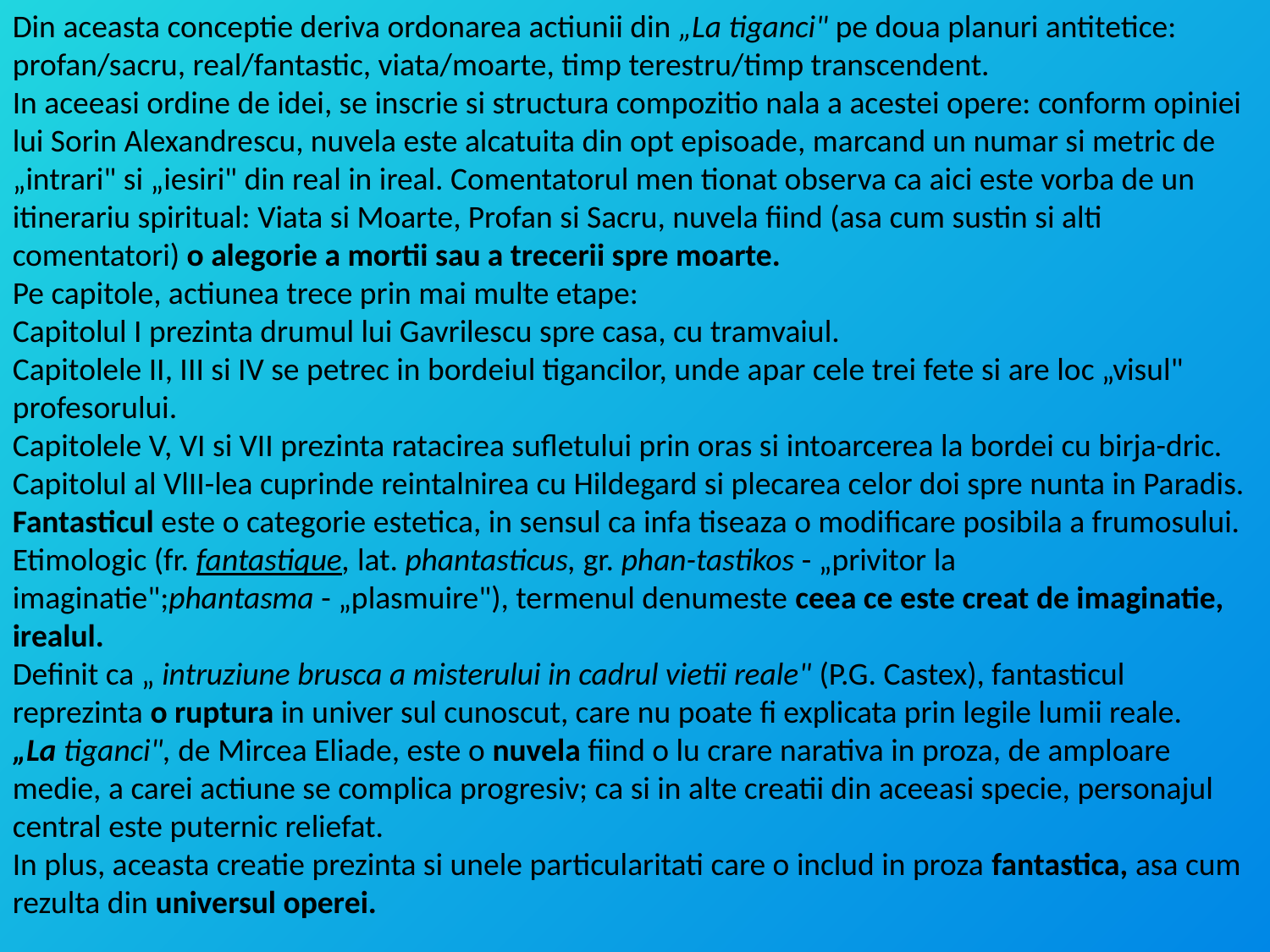

Din aceasta conceptie deriva ordonarea actiunii din „La tiganci" pe doua planuri antitetice: profan/sacru, real/fantastic, viata/moarte, timp terestru/timp transcendent.
In aceeasi ordine de idei, se inscrie si structura compozitio nala a acestei opere: conform opiniei lui Sorin Alexandrescu, nuvela este alcatuita din opt episoade, marcand un numar si metric de „intrari" si „iesiri" din real in ireal. Comentatorul men tionat observa ca aici este vorba de un itinerariu spiritual: Viata si Moarte, Profan si Sacru, nuvela fiind (asa cum sustin si alti comentatori) o alegorie a mortii sau a trecerii spre moarte.
Pe capitole, actiunea trece prin mai multe etape:
Capitolul I prezinta drumul lui Gavrilescu spre casa, cu tramvaiul.
Capitolele II, III si IV se petrec in bordeiul tigancilor, unde apar cele trei fete si are loc „visul" profesorului.
Capitolele V, VI si VII prezinta ratacirea sufletului prin oras si intoarcerea la bordei cu birja-dric.
Capitolul al VlII-lea cuprinde reintalnirea cu Hildegard si plecarea celor doi spre nunta in Paradis.
Fantasticul este o categorie estetica, in sensul ca infa tiseaza o modificare posibila a frumosului. Etimologic (fr. fantastique, lat. phantasticus, gr. phan-tastikos - „privitor la imaginatie";phantasma - „plasmuire"), termenul denumeste ceea ce este creat de imaginatie, irealul.
Definit ca „ intruziune brusca a misterului in cadrul vietii reale" (P.G. Castex), fantasticul reprezinta o ruptura in univer sul cunoscut, care nu poate fi explicata prin legile lumii reale.
„La tiganci", de Mircea Eliade, este o nuvela fiind o lu crare narativa in proza, de amploare medie, a carei actiune se complica progresiv; ca si in alte creatii din aceeasi specie, personajul central este puternic reliefat.
In plus, aceasta creatie prezinta si unele particularitati care o includ in proza fantastica, asa cum rezulta din universul operei.